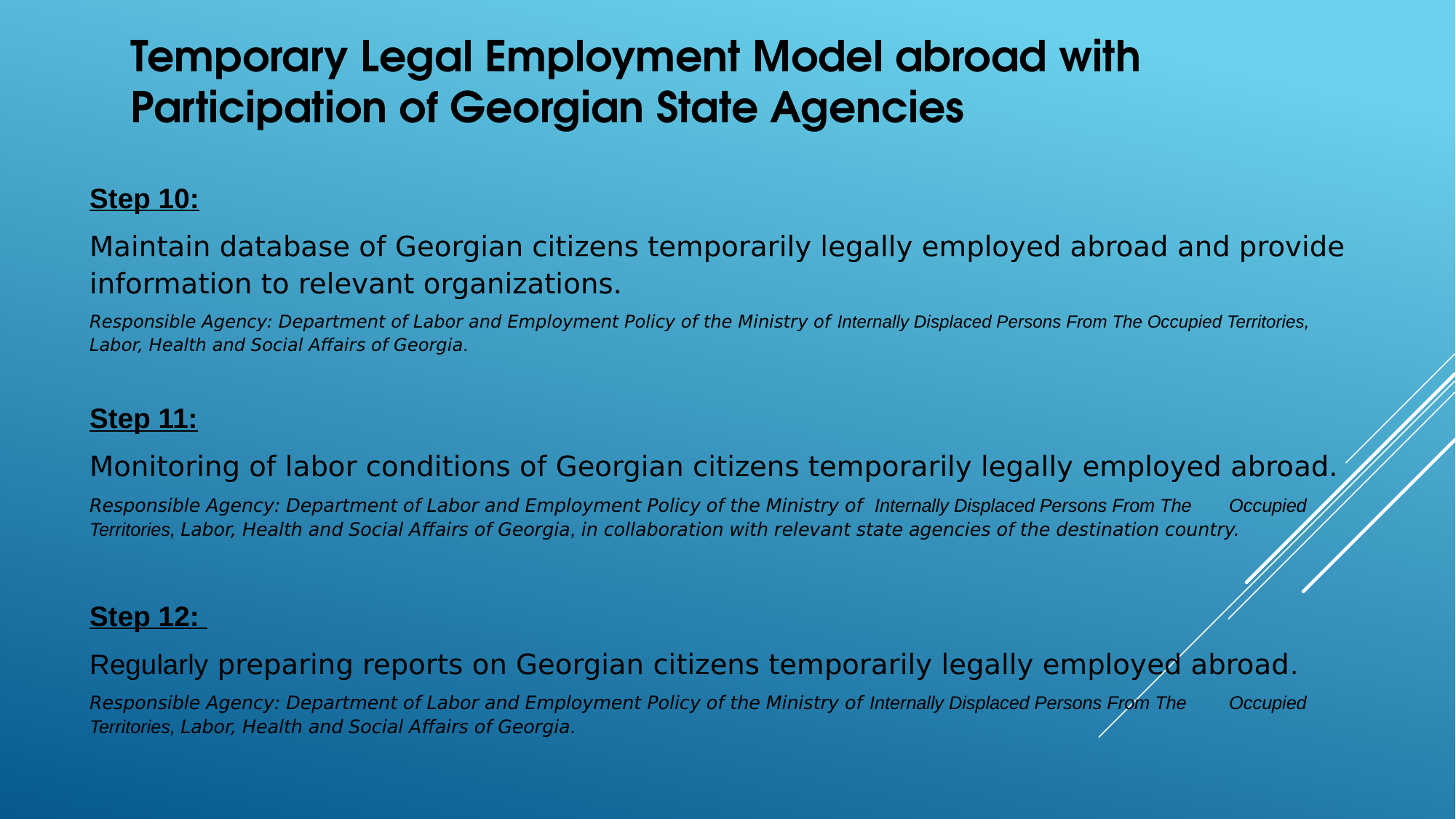

Temporary Legal Employment Model abroad with Participation of Georgian State Agencies

Step 10:
Maintain database of Georgian citizens temporarily legally employed abroad and provide information to relevant organizations.
Responsible Agency: Department of Labor and Employment Policy of the Ministry of Internally Displaced Persons From The Occupied Territories, Labor, Health and Social Affairs of Georgia.

Step 11:
Monitoring of labor conditions of Georgian citizens temporarily legally employed abroad.
Responsible Agency: Department of Labor and Employment Policy of the Ministry of  Internally Displaced Persons From The 	Occupied Territories, Labor, Health and Social Affairs of Georgia, in collaboration with relevant state agencies of the destination country.

Step 12:
Regularly preparing reports on Georgian citizens temporarily legally employed abroad.
Responsible Agency: Department of Labor and Employment Policy of the Ministry of Internally Displaced Persons From The 	Occupied Territories, Labor, Health and Social Affairs of Georgia.